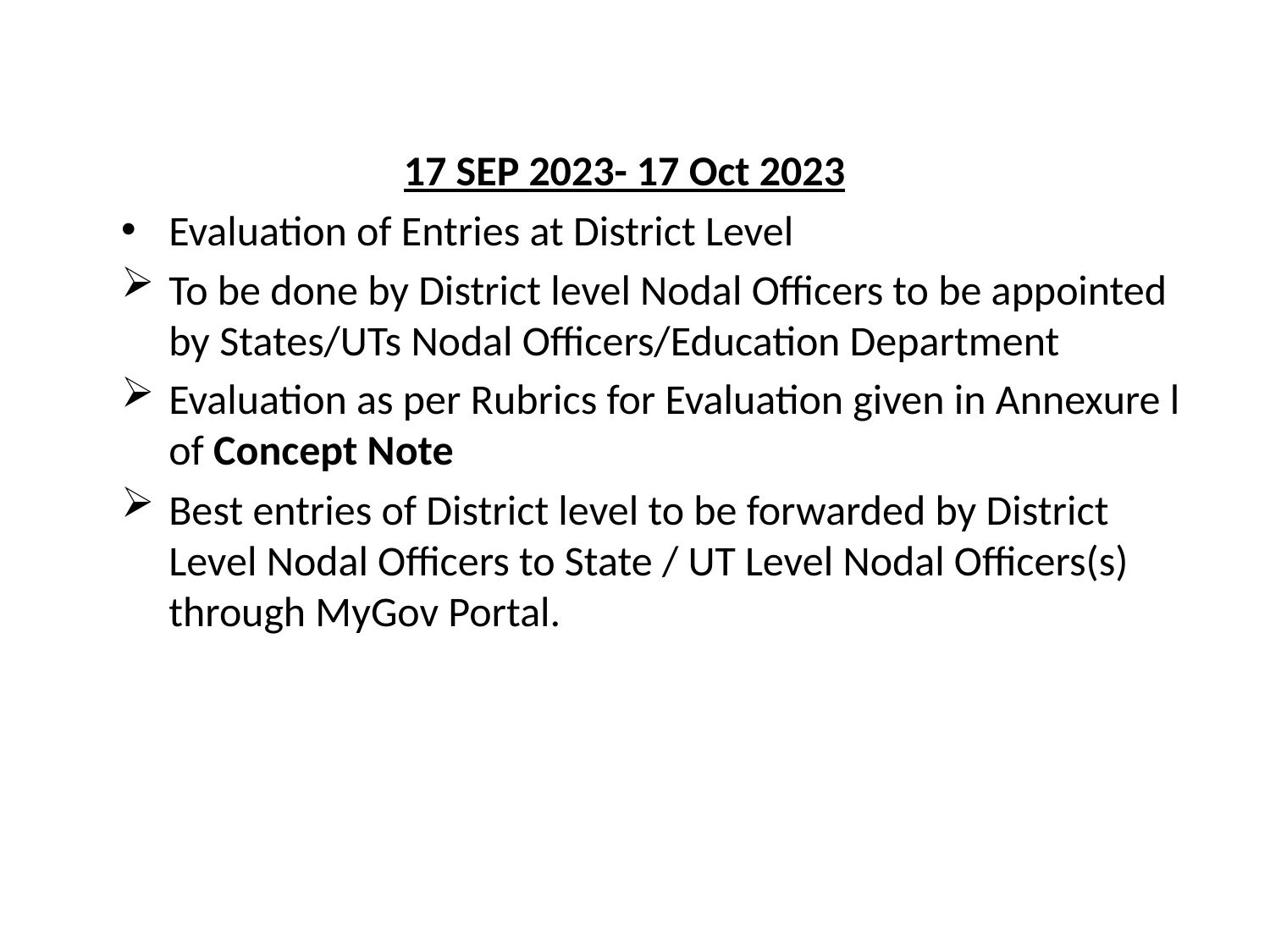

17 SEP 2023- 17 Oct 2023
Evaluation of Entries at District Level
To be done by District level Nodal Officers to be appointed by States/UTs Nodal Officers/Education Department
Evaluation as per Rubrics for Evaluation given in Annexure l of Concept Note
Best entries of District level to be forwarded by District Level Nodal Officers to State / UT Level Nodal Officers(s) through MyGov Portal.